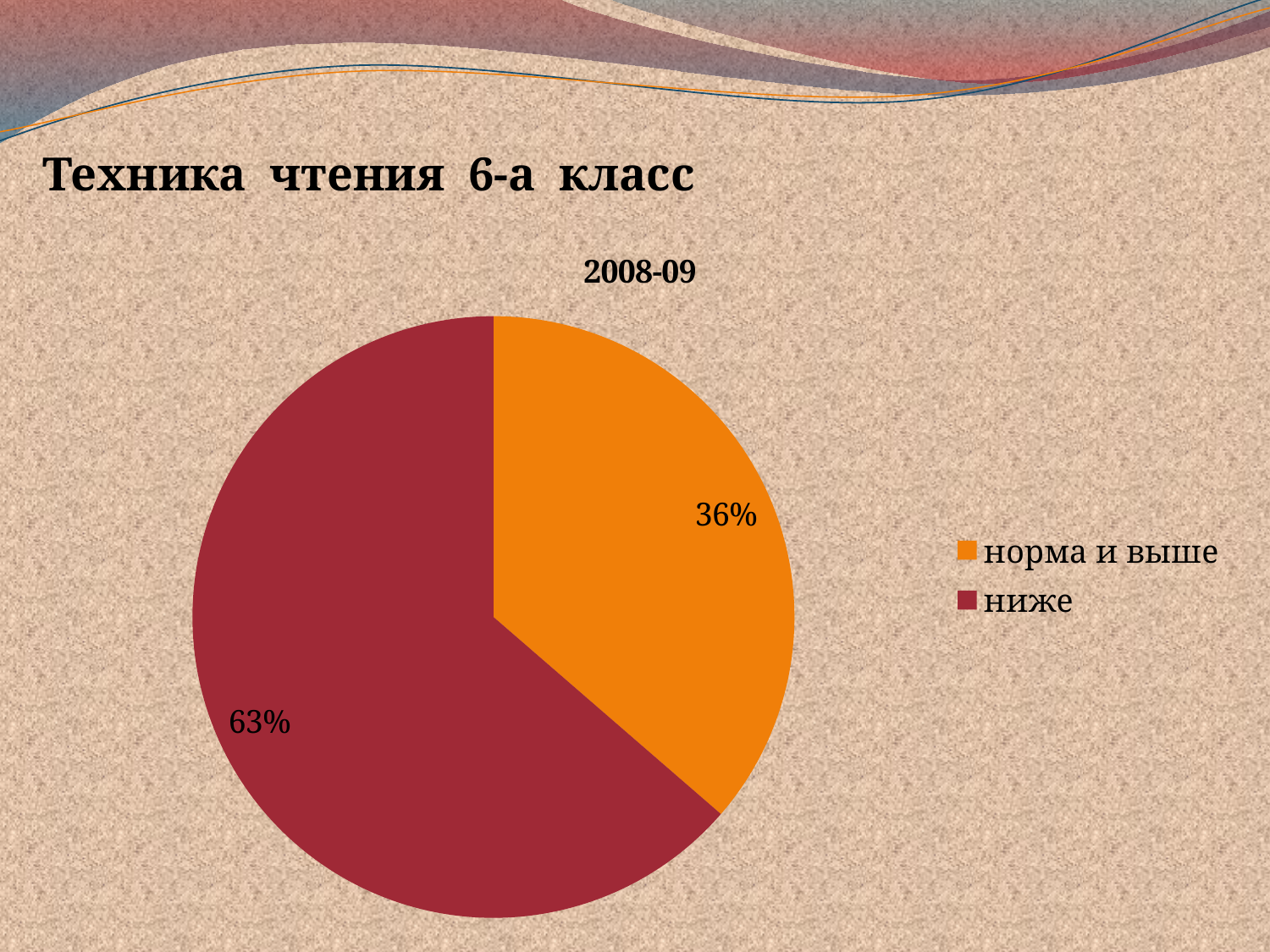

Техника  чтения  6-а  класс

### Chart:

| Category | 2008-09 |
|---|---|
| норма и выше | 0.3600000000000003 |
| ниже | 0.630000000000001 |